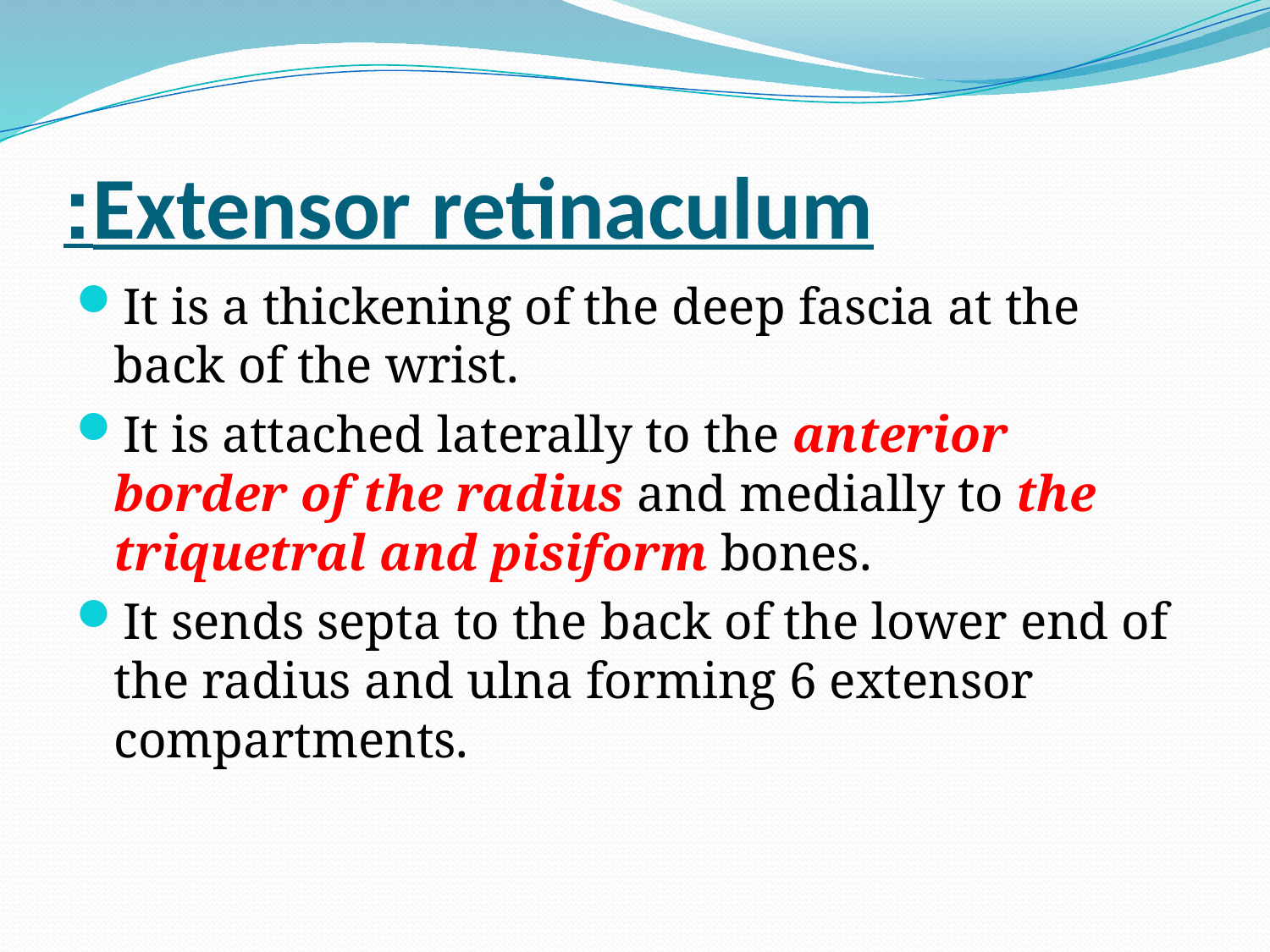

# Extensor retinaculum:
It is a thickening of the deep fascia at the back of the wrist.
It is attached laterally to the anterior border of the radius and medially to the triquetral and pisiform bones.
It sends septa to the back of the lower end of the radius and ulna forming 6 extensor compartments.